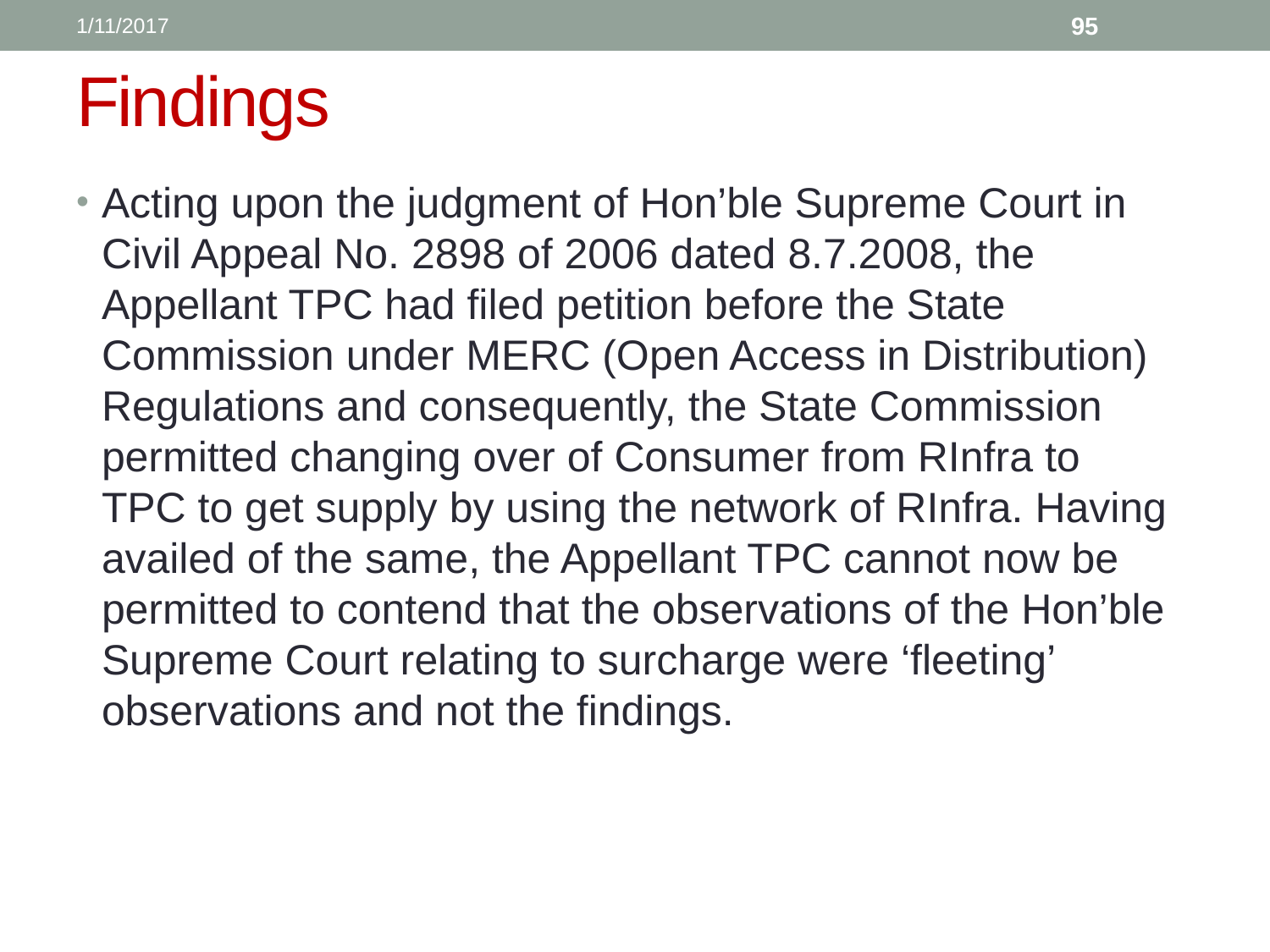

1/11/2017
95
# Findings
Acting upon the judgment of Hon’ble Supreme Court in Civil Appeal No. 2898 of 2006 dated 8.7.2008, the Appellant TPC had filed petition before the State Commission under MERC (Open Access in Distribution) Regulations and consequently, the State Commission permitted changing over of Consumer from RInfra to TPC to get supply by using the network of RInfra. Having availed of the same, the Appellant TPC cannot now be permitted to contend that the observations of the Hon’ble Supreme Court relating to surcharge were ‘fleeting’ observations and not the findings.